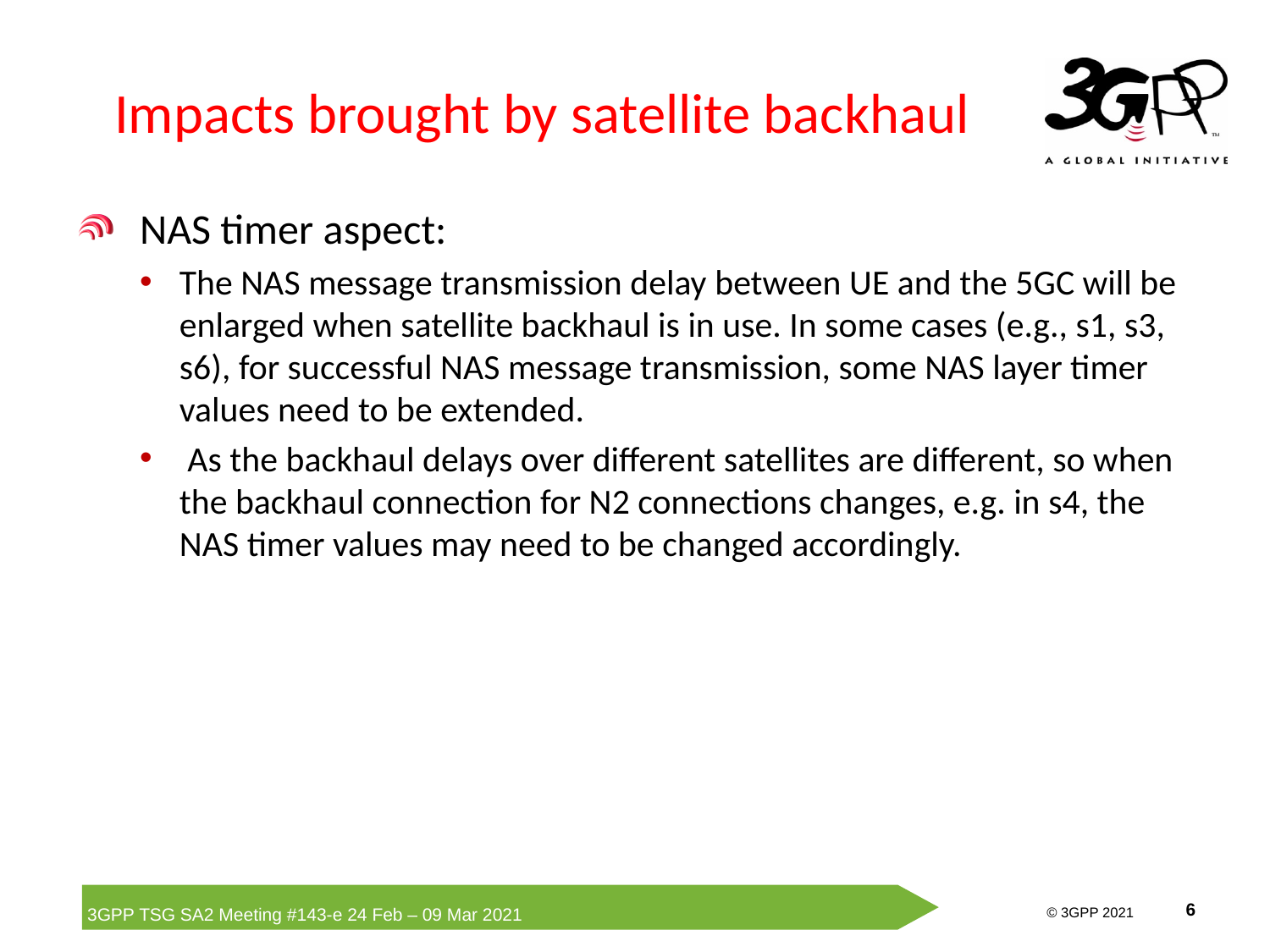

# Impacts brought by satellite backhaul
NAS timer aspect:
The NAS message transmission delay between UE and the 5GC will be enlarged when satellite backhaul is in use. In some cases (e.g., s1, s3, s6), for successful NAS message transmission, some NAS layer timer values need to be extended.
 As the backhaul delays over different satellites are different, so when the backhaul connection for N2 connections changes, e.g. in s4, the NAS timer values may need to be changed accordingly.